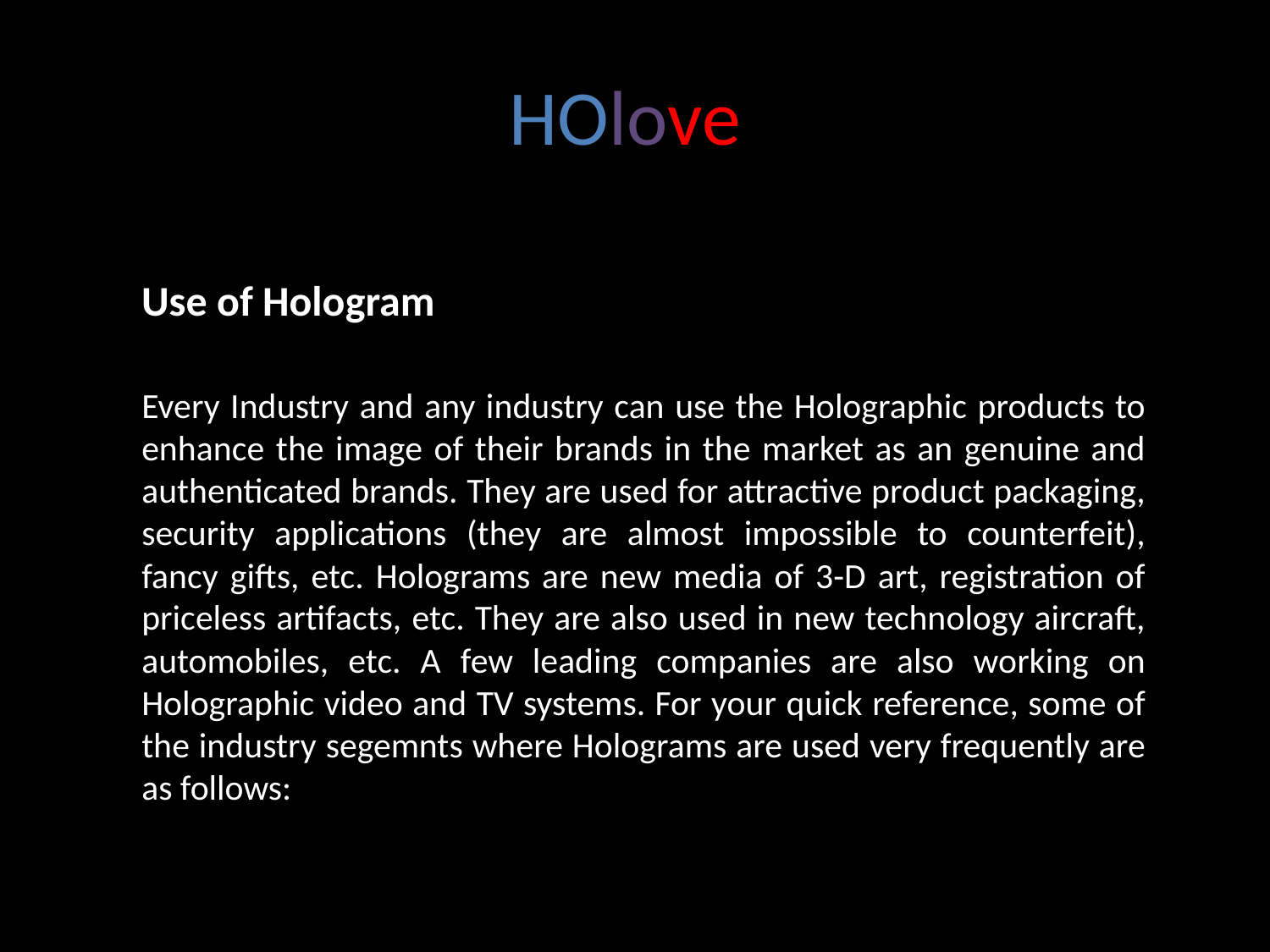

# HOlove
Use of Hologram
Every Industry and any industry can use the Holographic products to enhance the image of their brands in the market as an genuine and authenticated brands. They are used for attractive product packaging, security applications (they are almost impossible to counterfeit), fancy gifts, etc. Holograms are new media of 3-D art, registration of priceless artifacts, etc. They are also used in new technology aircraft, automobiles, etc. A few leading companies are also working on Holographic video and TV systems. For your quick reference, some of the industry segemnts where Holograms are used very frequently are as follows: